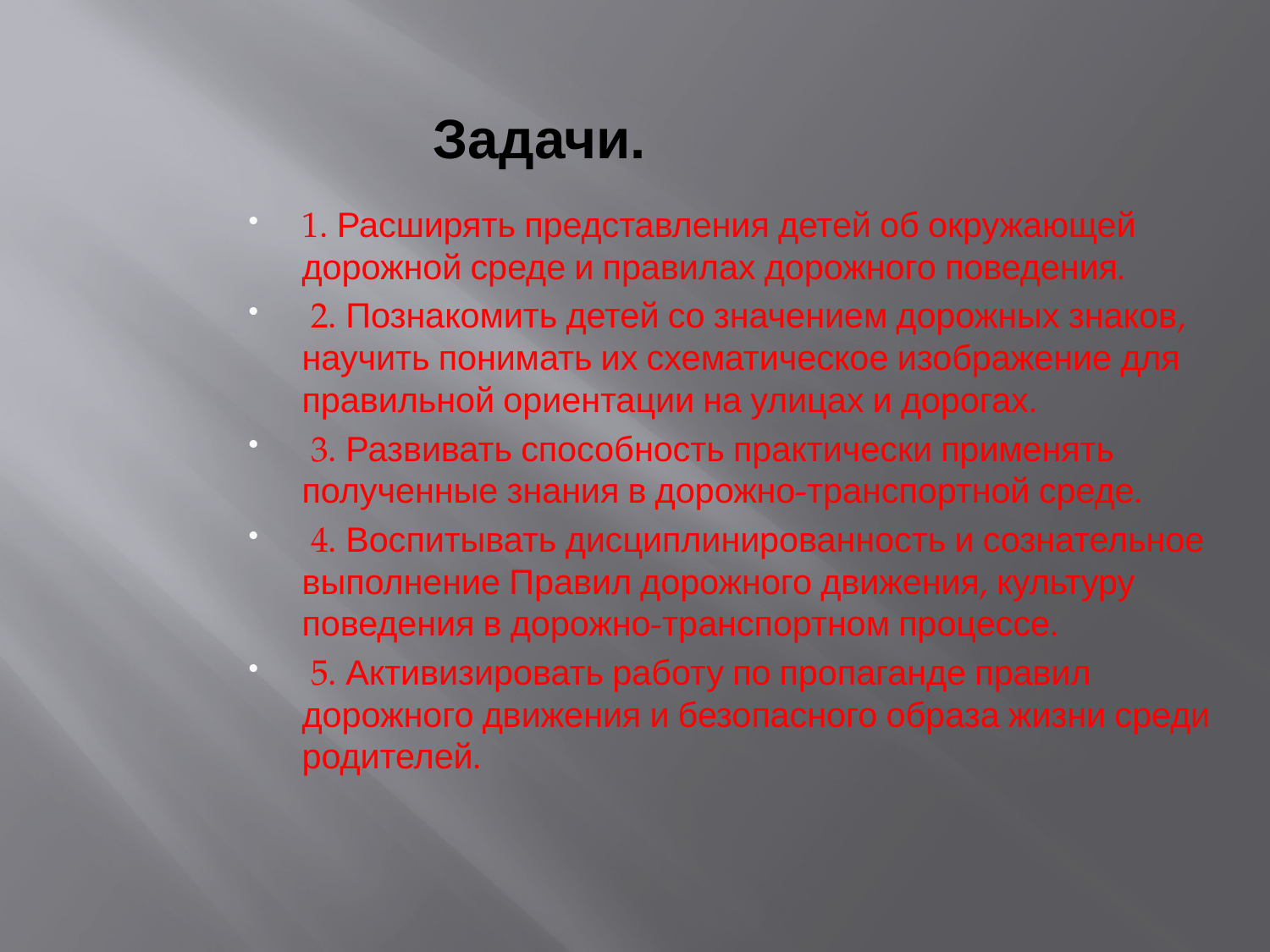

Задачи.
1. Расширять представления детей об окружающей дорожной среде и правилах дорожного поведения.
 2. Познакомить детей со значением дорожных знаков, научить понимать их схематическое изображение для правильной ориентации на улицах и дорогах.
 3. Развивать способность практически применять полученные знания в дорожно-транспортной среде.
 4. Воспитывать дисциплинированность и сознательное выполнение Правил дорожного движения, культуру поведения в дорожно-транспортном процессе.
 5. Активизировать работу по пропаганде правил дорожного движения и безопасного образа жизни среди родителей.